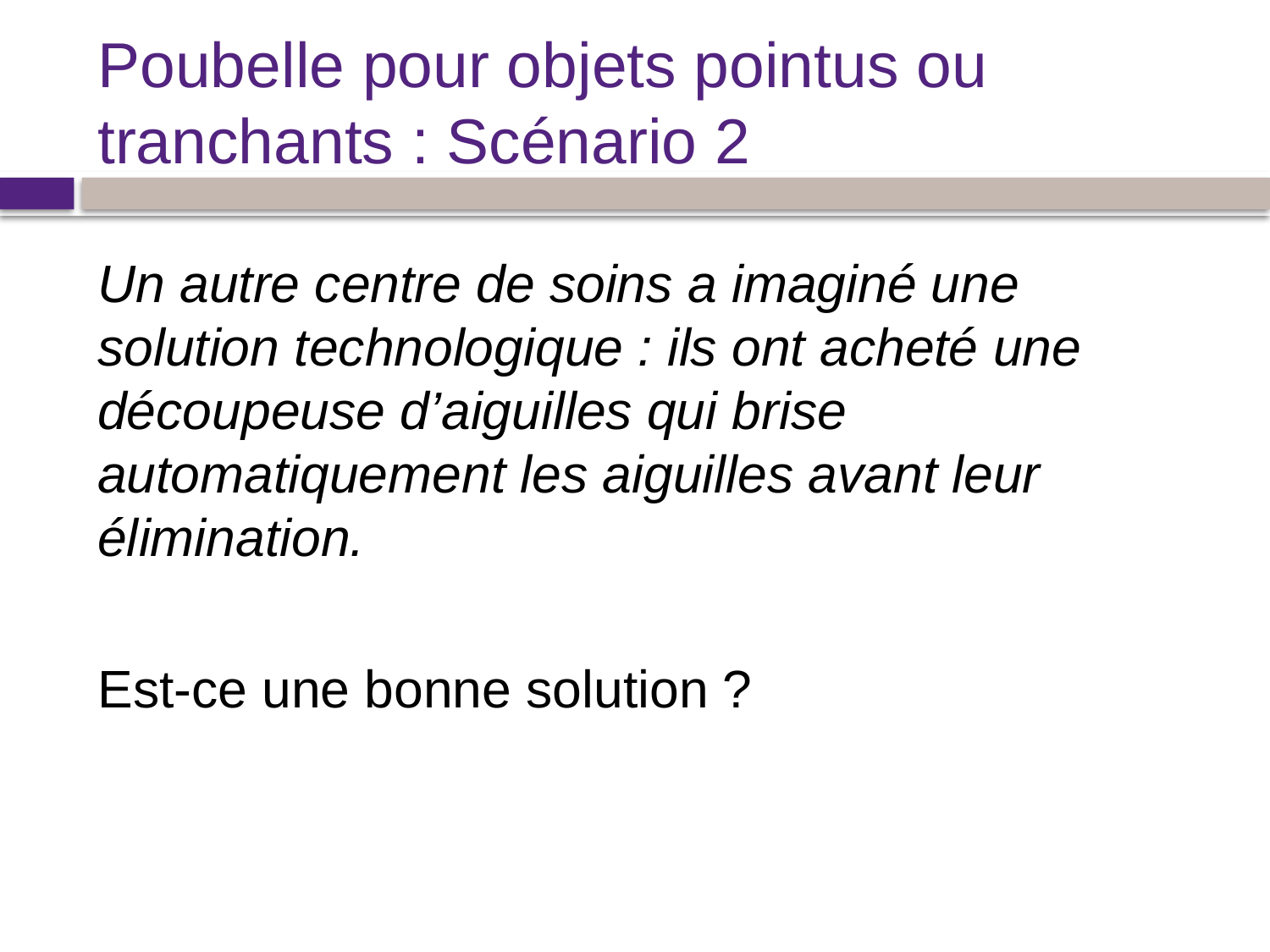

# Poubelle pour objets pointus ou tranchants : Scénario 2
Un autre centre de soins a imaginé une solution technologique : ils ont acheté une découpeuse d’aiguilles qui brise automatiquement les aiguilles avant leur élimination.

Est-ce une bonne solution ?